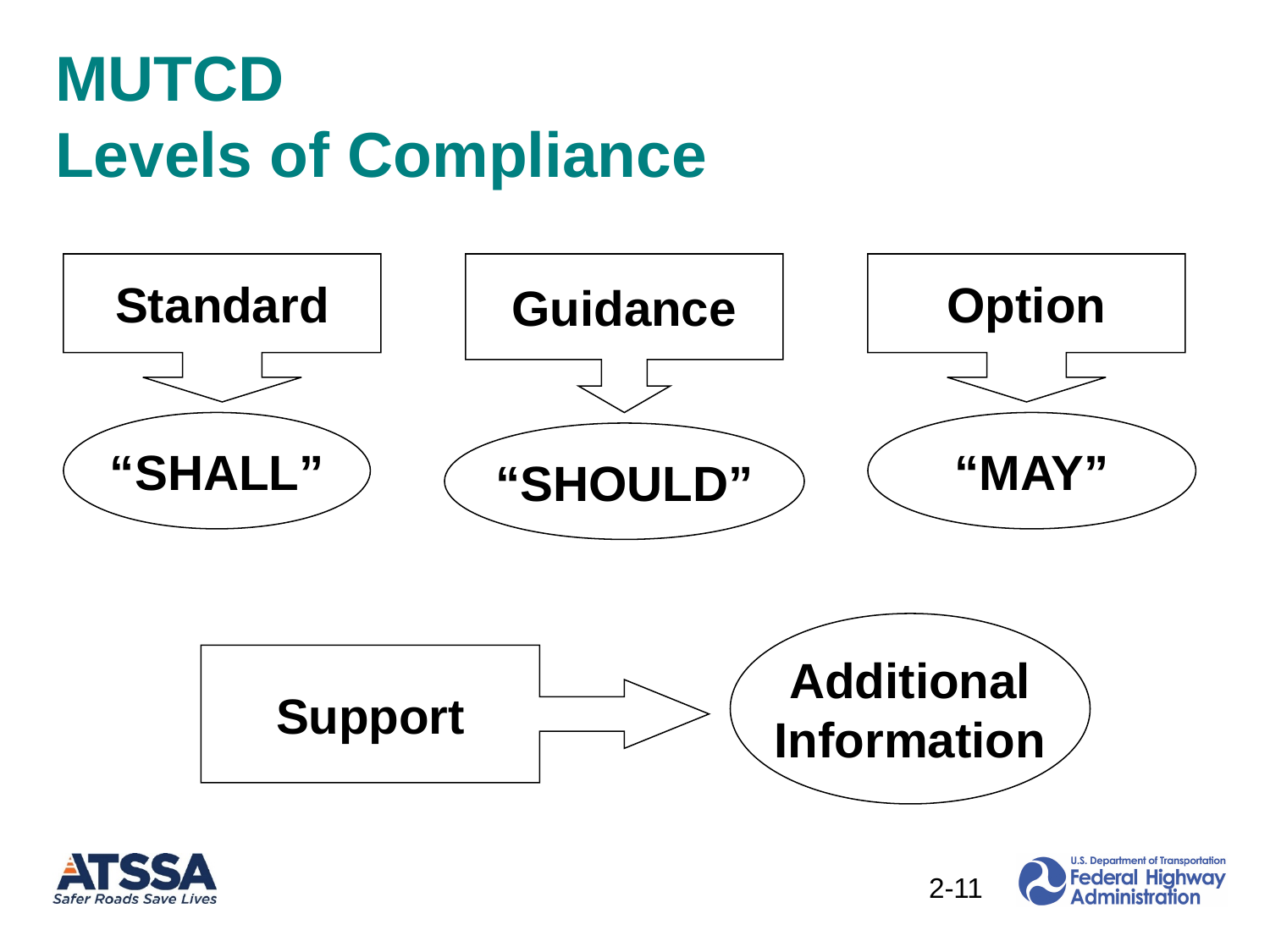

# MUTCD Levels of Compliance
Standard
“SHALL”
Guidance
“SHOULD”
Option
“MAY”
Additional
Information
Support